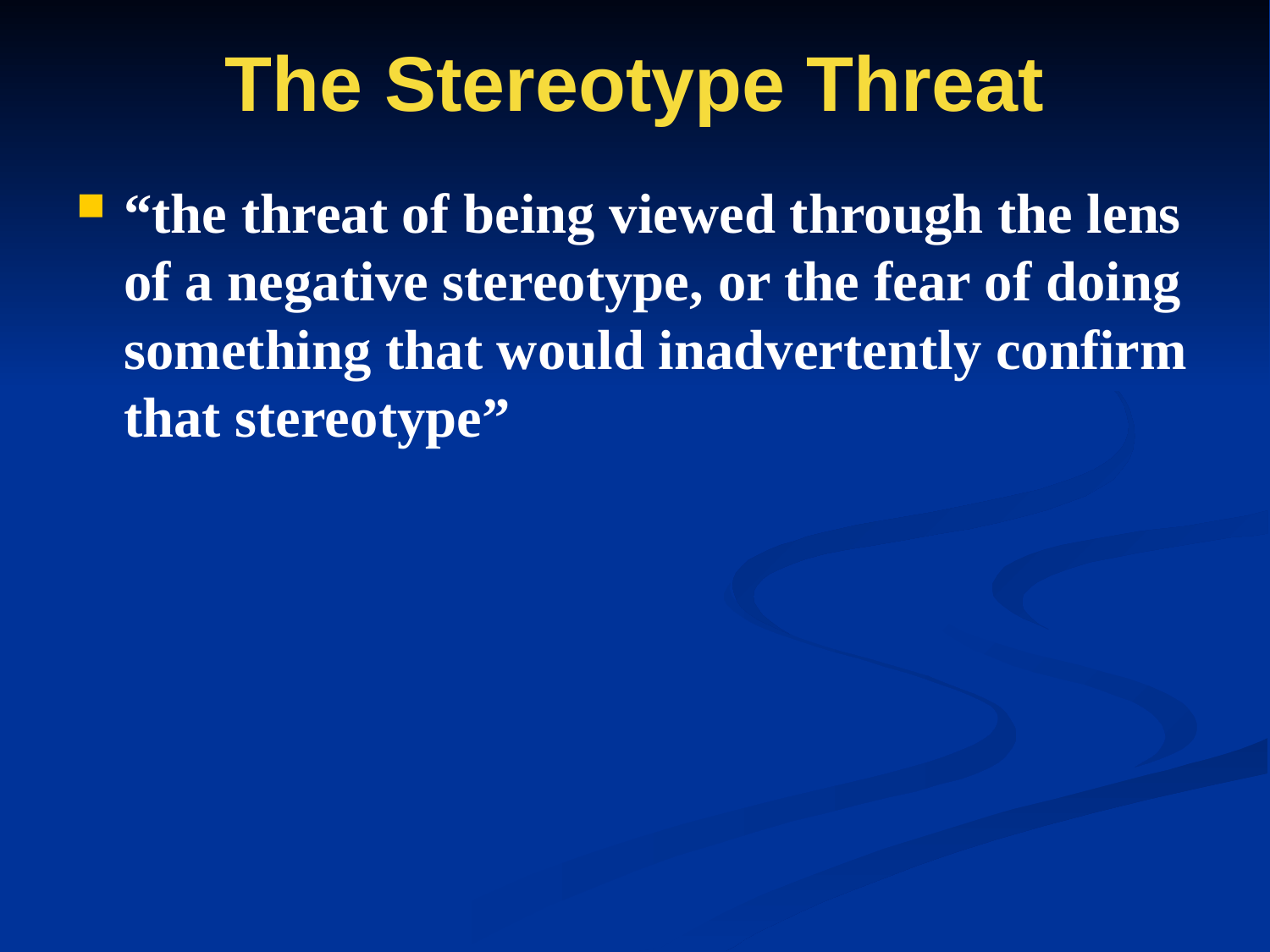

# The Stereotype Threat
“the threat of being viewed through the lens of a negative stereotype, or the fear of doing something that would inadvertently confirm that stereotype”